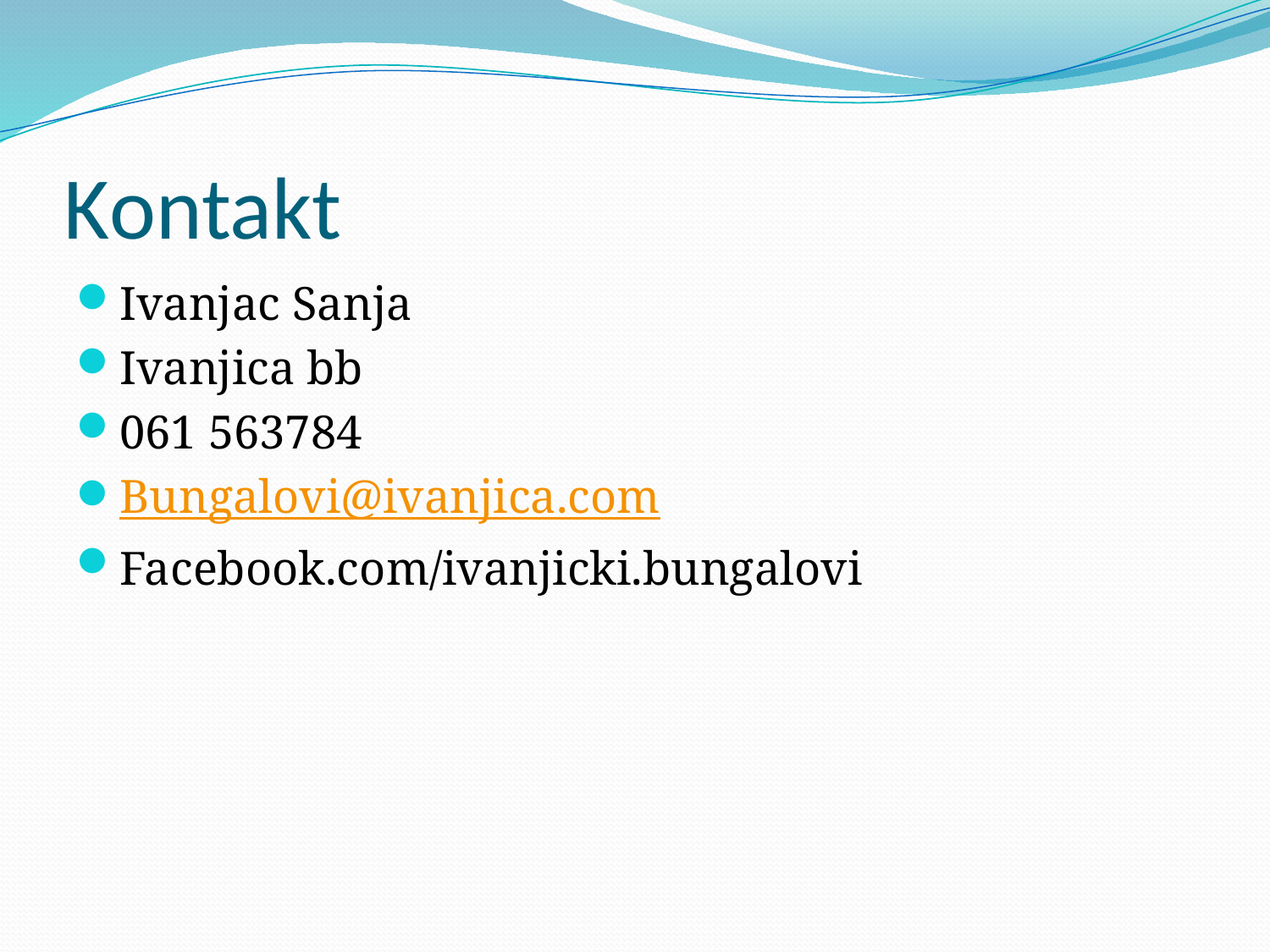

# Kontakt
Ivanjac Sanja
Ivanjica bb
061 563784
Bungalovi@ivanjica.com
Facebook.com/ivanjicki.bungalovi